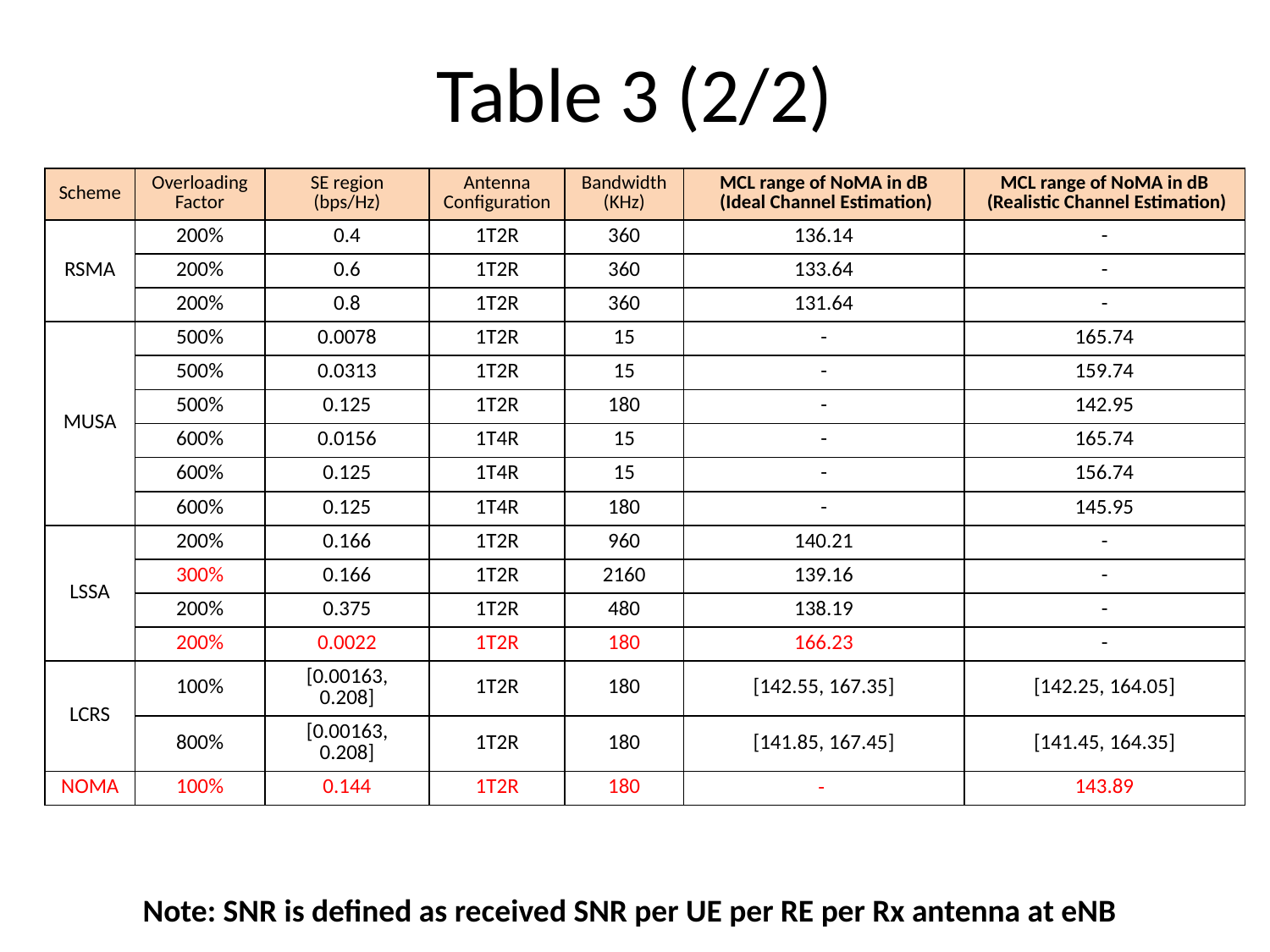

Table 3 (2/2)
| Scheme | Overloading Factor | SE region (bps/Hz) | Antenna Configuration | Bandwidth (KHz) | MCL range of NoMA in dB (Ideal Channel Estimation) | MCL range of NoMA in dB (Realistic Channel Estimation) |
| --- | --- | --- | --- | --- | --- | --- |
| RSMA | 200% | 0.4 | 1T2R | 360 | 136.14 | - |
|  | 200% | 0.6 | 1T2R | 360 | 133.64 | - |
|  | 200% | 0.8 | 1T2R | 360 | 131.64 | - |
| MUSA | 500% | 0.0078 | 1T2R | 15 | - | 165.74 |
|  | 500% | 0.0313 | 1T2R | 15 | - | 159.74 |
|  | 500% | 0.125 | 1T2R | 180 | - | 142.95 |
|  | 600% | 0.0156 | 1T4R | 15 | - | 165.74 |
|  | 600% | 0.125 | 1T4R | 15 | - | 156.74 |
|  | 600% | 0.125 | 1T4R | 180 | - | 145.95 |
| LSSA | 200% | 0.166 | 1T2R | 960 | 140.21 | - |
|  | 300% | 0.166 | 1T2R | 2160 | 139.16 | - |
|  | 200% | 0.375 | 1T2R | 480 | 138.19 | - |
|  | 200% | 0.0022 | 1T2R | 180 | 166.23 | - |
| LCRS | 100% | [0.00163, 0.208] | 1T2R | 180 | [142.55, 167.35] | [142.25, 164.05] |
|  | 800% | [0.00163, 0.208] | 1T2R | 180 | [141.85, 167.45] | [141.45, 164.35] |
| NOMA | 100% | 0.144 | 1T2R | 180 | - | 143.89 |
Note: SNR is defined as received SNR per UE per RE per Rx antenna at eNB